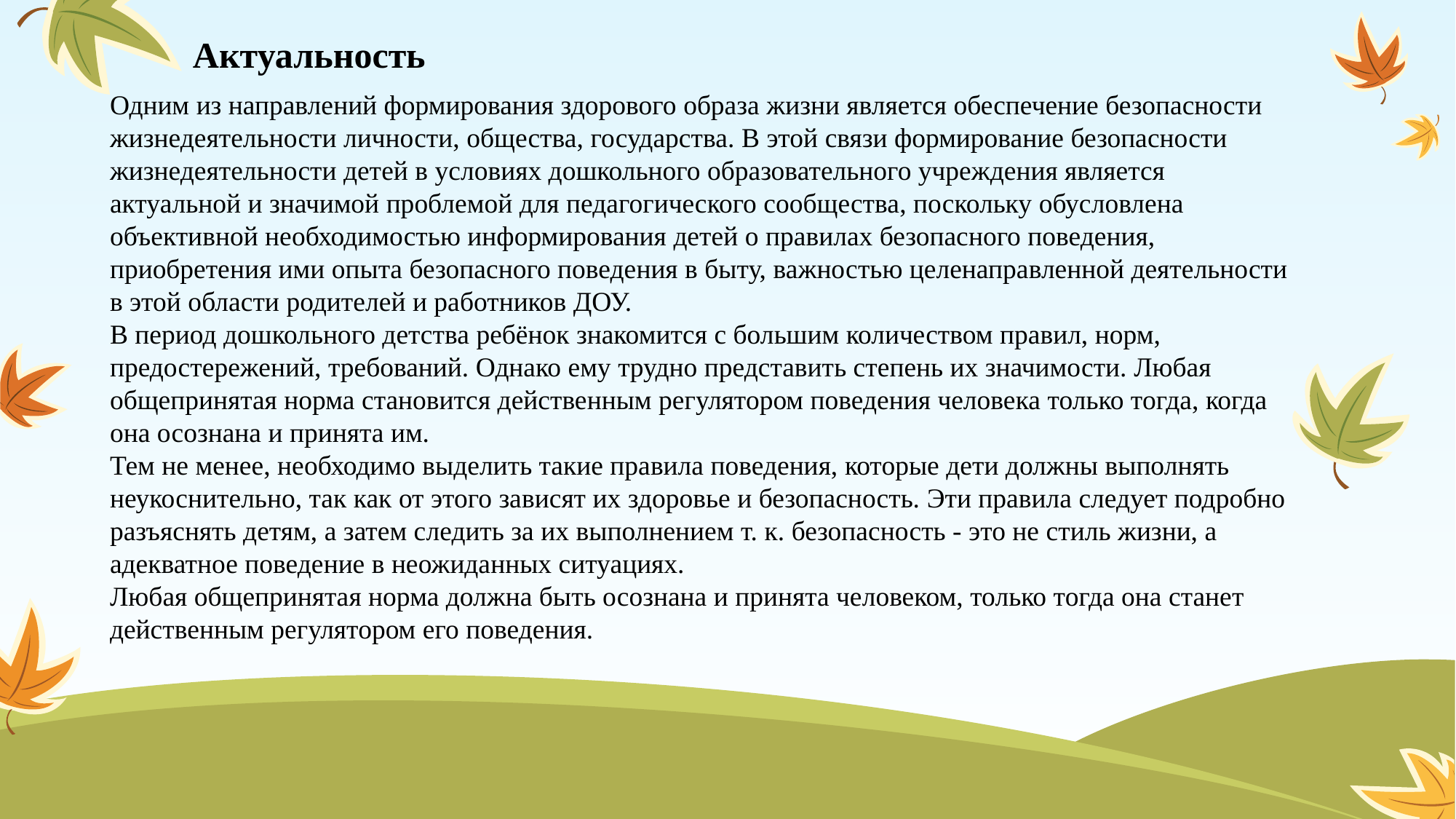

# Актуальность
Одним из направлений формирования здорового образа жизни является обеспечение безопасности жизнедеятельности личности, общества, государства. В этой связи формирование безопасности жизнедеятельности детей в условиях дошкольного образовательного учреждения является актуальной и значимой проблемой для педагогического сообщества, поскольку обусловлена объективной необходимостью информирования детей о правилах безопасного поведения, приобретения ими опыта безопасного поведения в быту, важностью целенаправленной деятельности в этой области родителей и работников ДОУ.
В период дошкольного детства ребёнок знакомится с большим количеством правил, норм, предостережений, требований. Однако ему трудно представить степень их значимости. Любая общепринятая норма становится действенным регулятором поведения человека только тогда, когда она осознана и принята им.
Тем не менее, необходимо выделить такие правила поведения, которые дети должны выполнять неукоснительно, так как от этого зависят их здоровье и безопасность. Эти правила следует подробно разъяснять детям, а затем следить за их выполнением т. к. безопасность - это не стиль жизни, а адекватное поведение в неожиданных ситуациях.
Любая общепринятая норма должна быть осознана и принята человеком, только тогда она станет действенным регулятором его поведения.